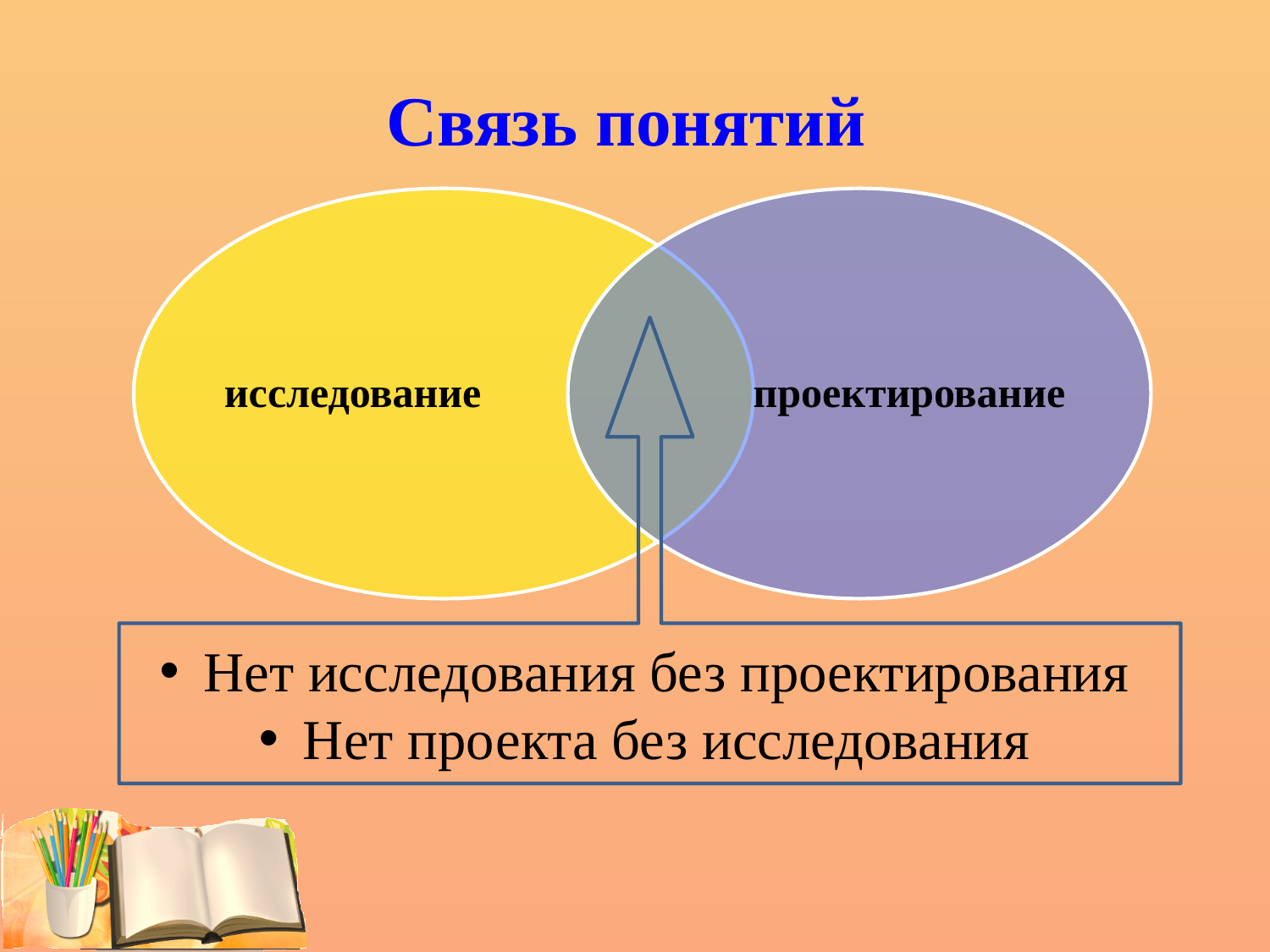

# Связь понятий
исследование
проектирование
 Нет исследования без проектирования
 Нет проекта без исследования